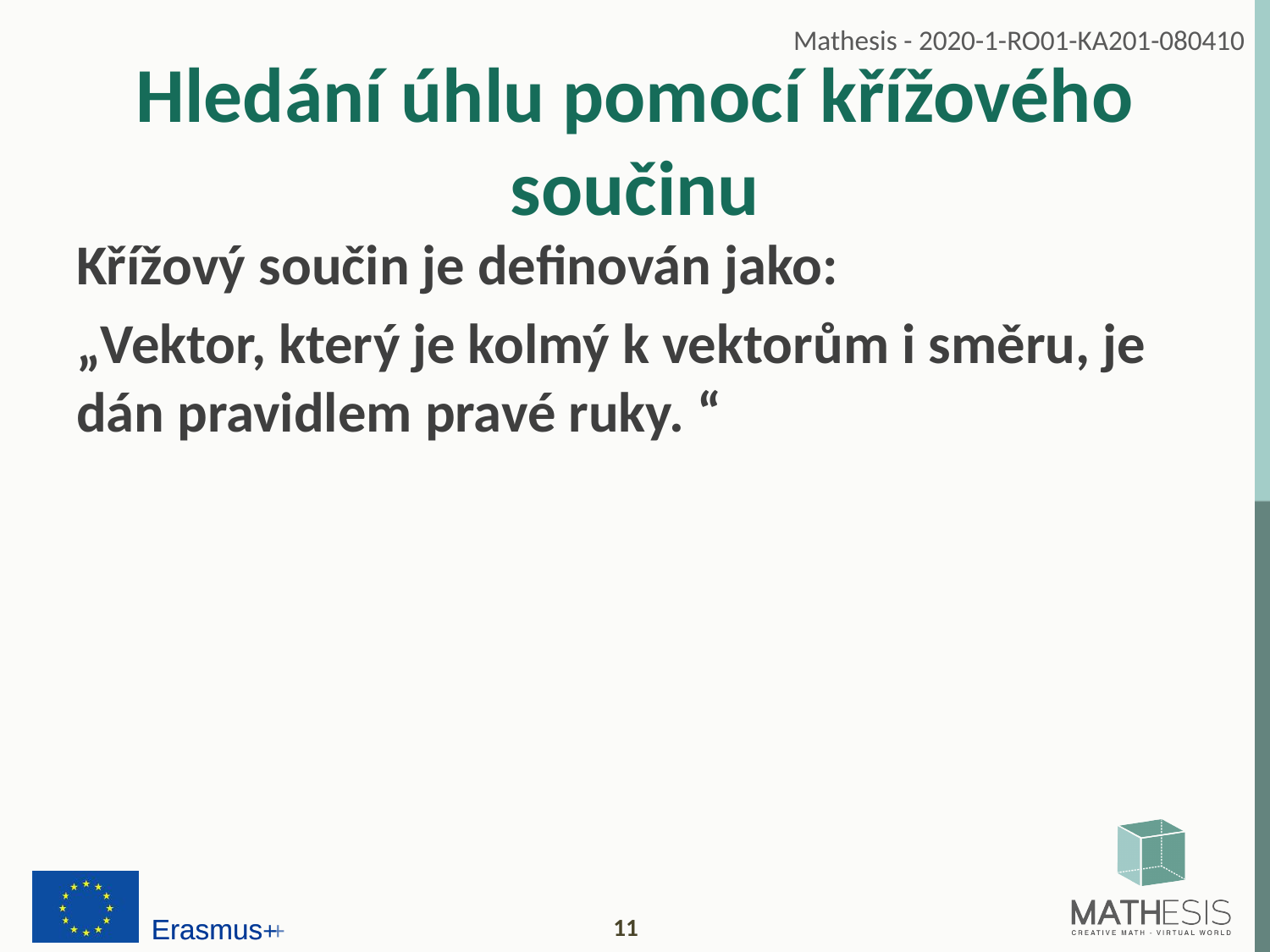

# Hledání úhlu pomocí křížového součinu
Křížový součin je definován jako:
„Vektor, který je kolmý k vektorům i směru, je dán pravidlem pravé ruky. “